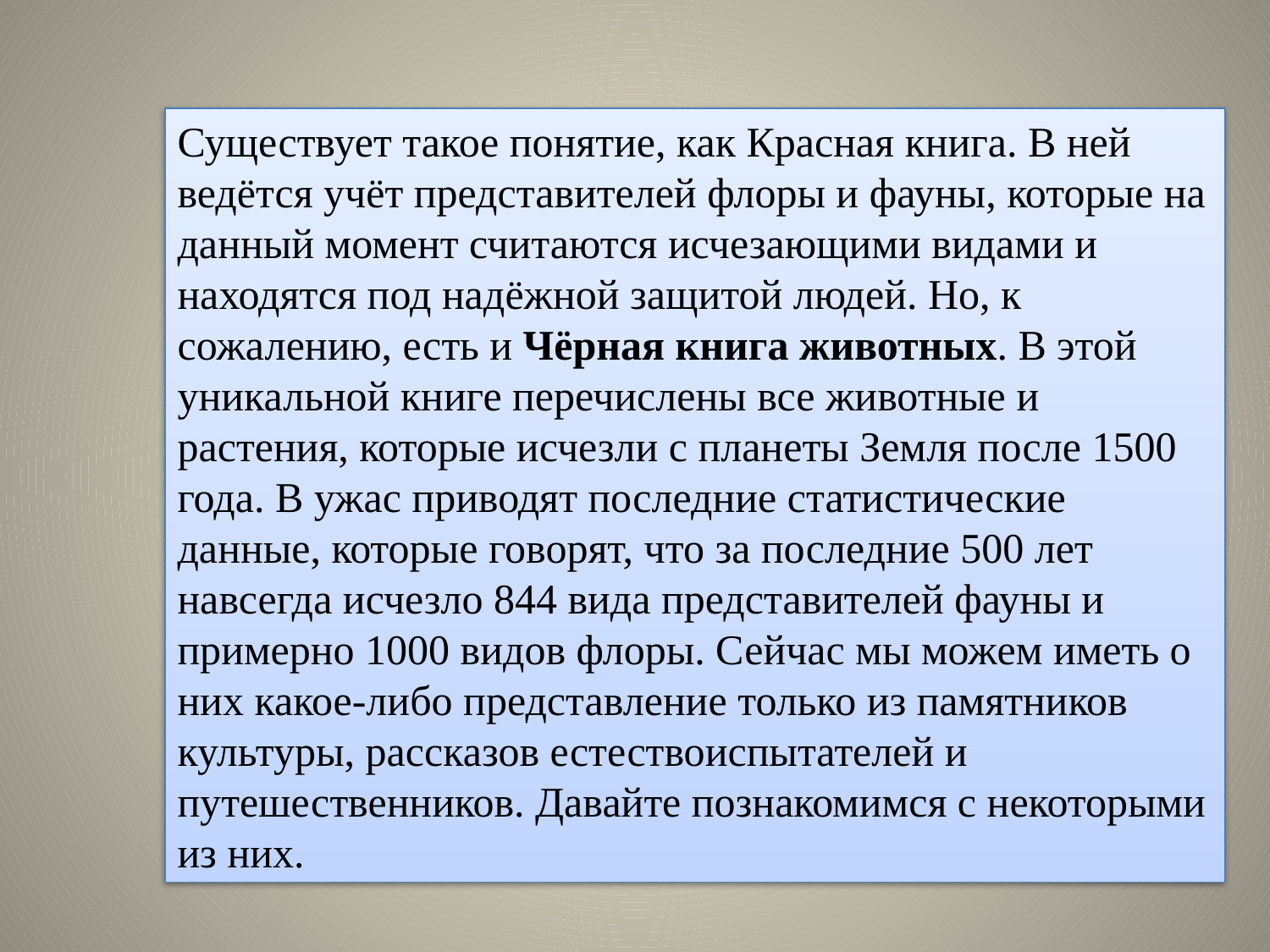

Существует такое понятие, как Красная книга. В ней ведётся учёт представителей флоры и фауны, которые на данный момент считаются исчезающими видами и находятся под надёжной защитой людей. Но, к сожалению, есть и Чёрная книга животных. В этой уникальной книге перечислены все животные и растения, которые исчезли с планеты Земля после 1500 года. В ужас приводят последние статистические данные, которые говорят, что за последние 500 лет навсегда исчезло 844 вида представителей фауны и примерно 1000 видов флоры. Сейчас мы можем иметь о них какое-либо представление только из памятников культуры, рассказов естествоиспытателей и путешественников. Давайте познакомимся с некоторыми из них.